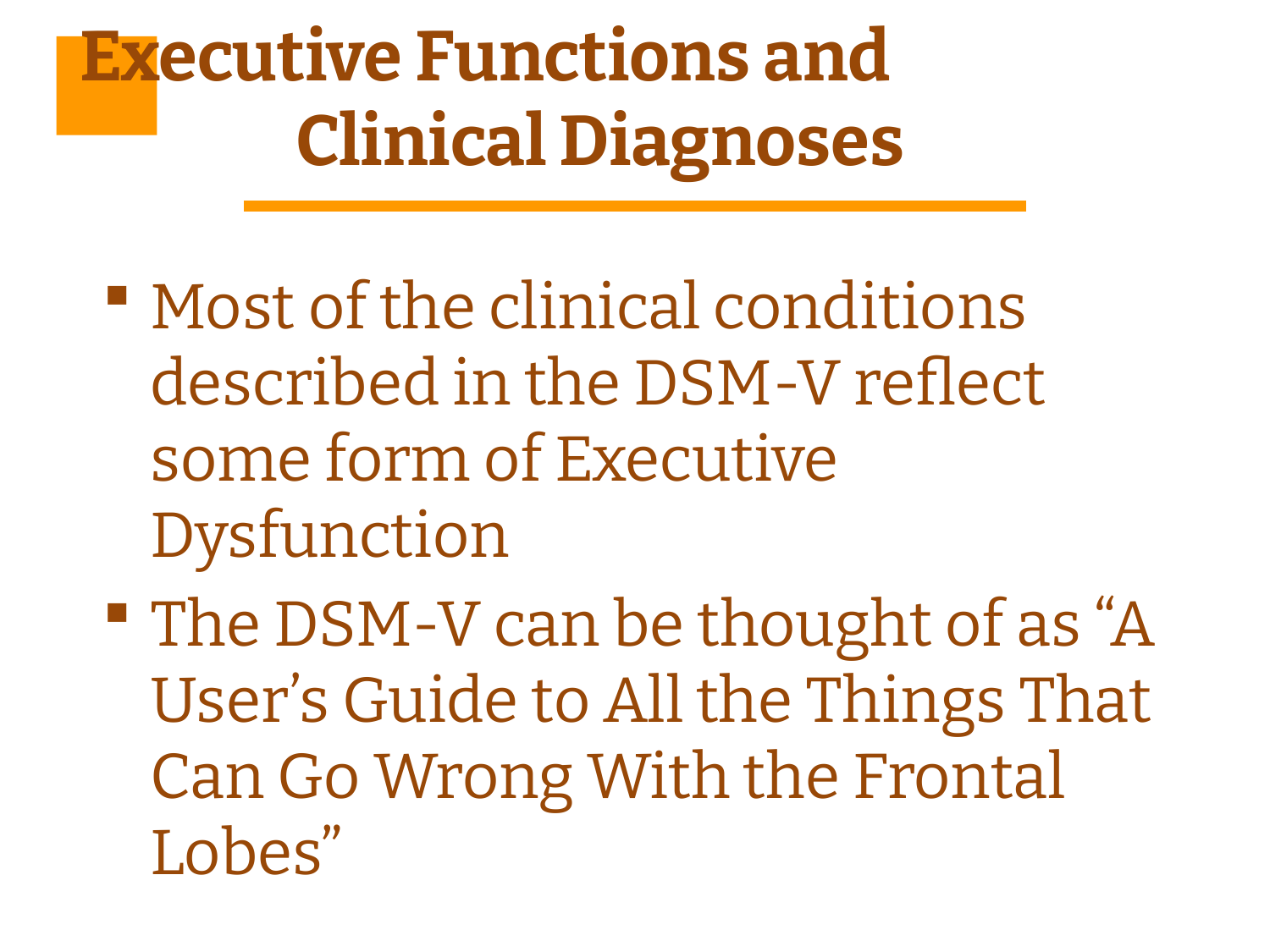

# Executive Functions and Clinical Diagnoses

Most of the clinical conditions described in the DSM-V reflect some form of Executive Dysfunction
The DSM-V can be thought of as “A User’s Guide to All the Things That Can Go Wrong With the Frontal Lobes”